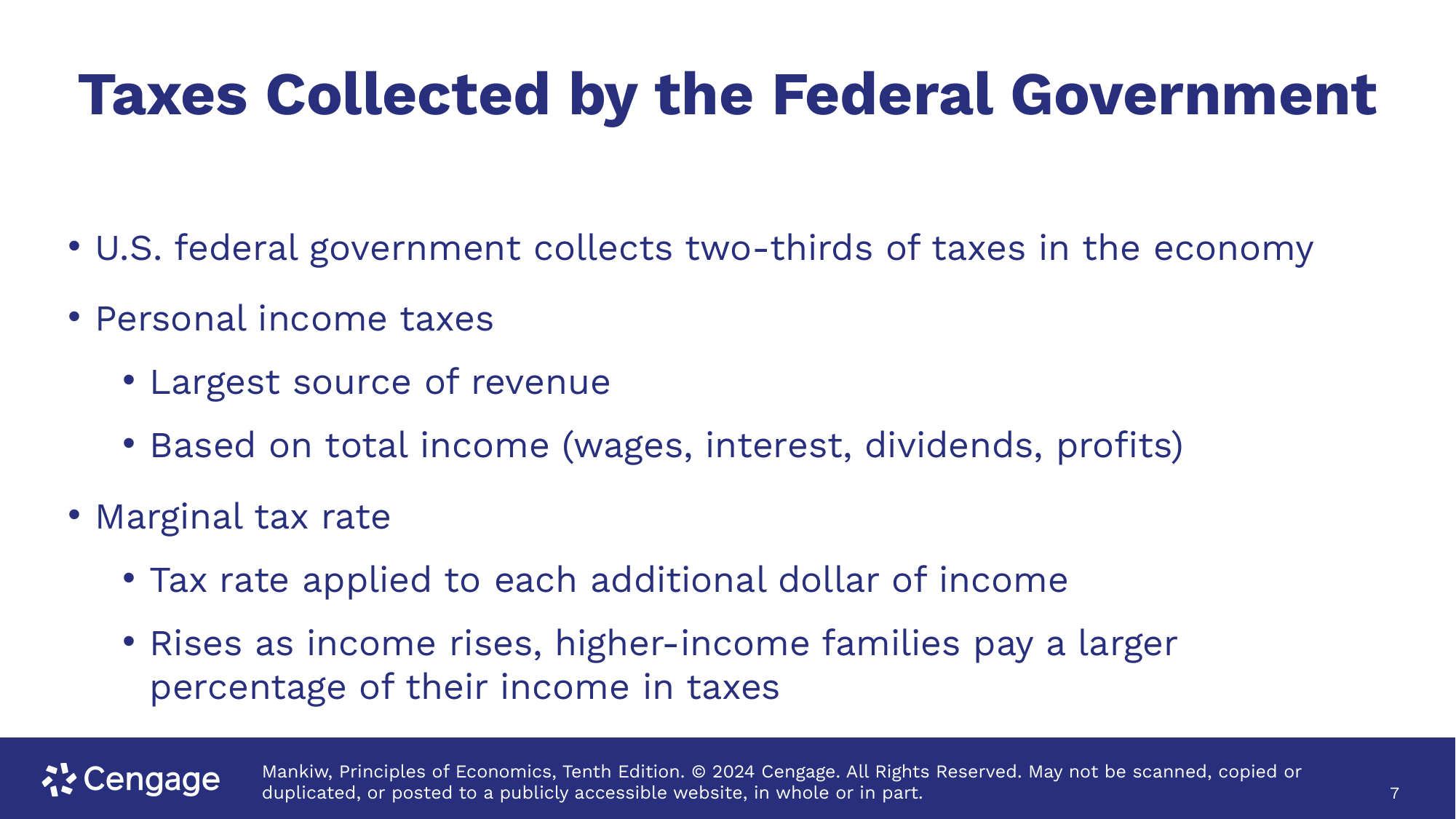

# Taxes Collected by the Federal Government
U.S. federal government collects two-thirds of taxes in the economy
Personal income taxes
Largest source of revenue
Based on total income (wages, interest, dividends, profits)
Marginal tax rate
Tax rate applied to each additional dollar of income
Rises as income rises, higher-income families pay a larger percentage of their income in taxes